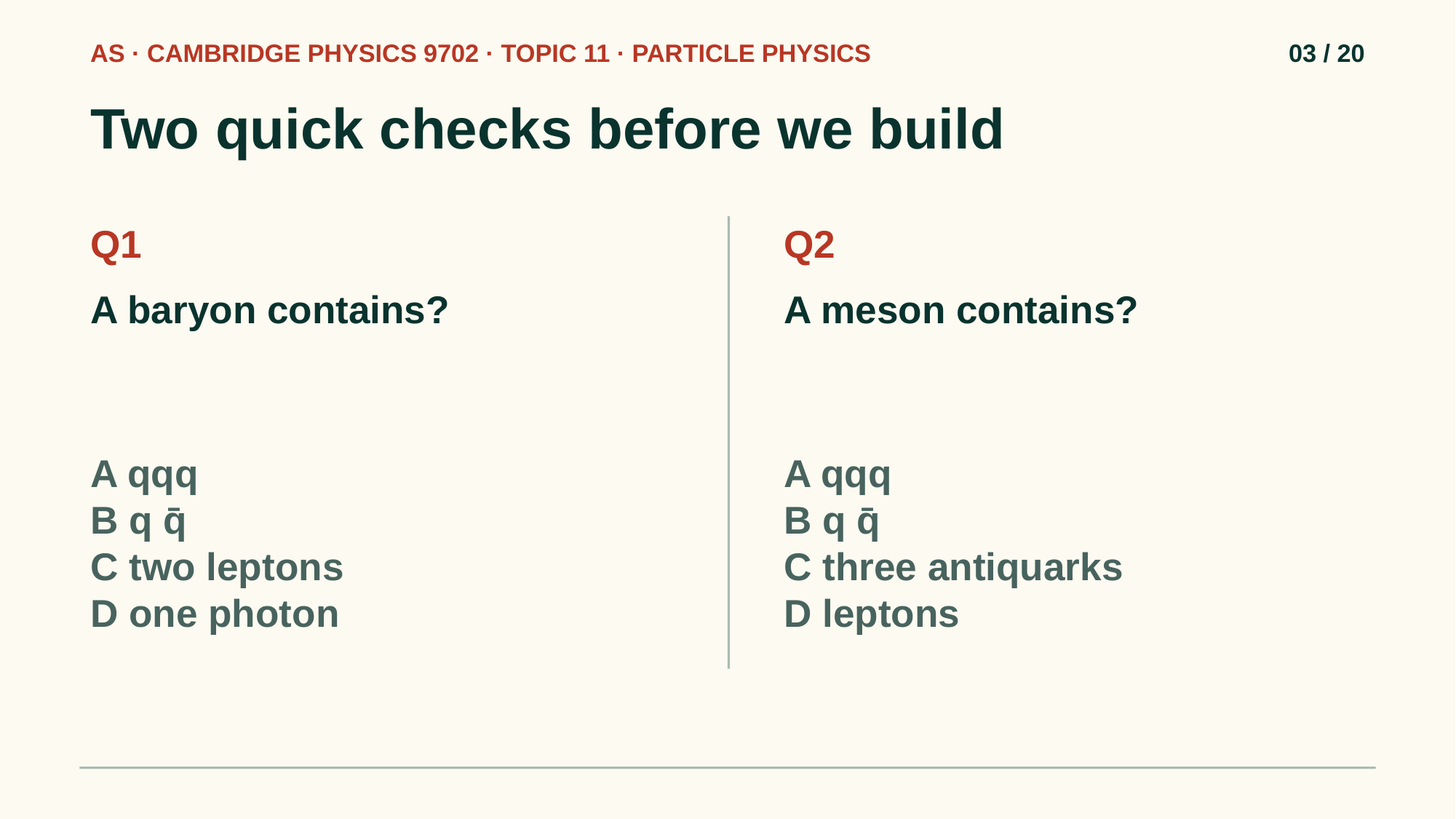

AS · CAMBRIDGE PHYSICS 9702 · TOPIC 11 · PARTICLE PHYSICS
03 / 20
Two quick checks before we build
Q1
Q2

A baryon contains?
A meson contains?
A qqq
B q q̄
C two leptons
D one photon
A qqq
B q q̄
C three antiquarks
D leptons